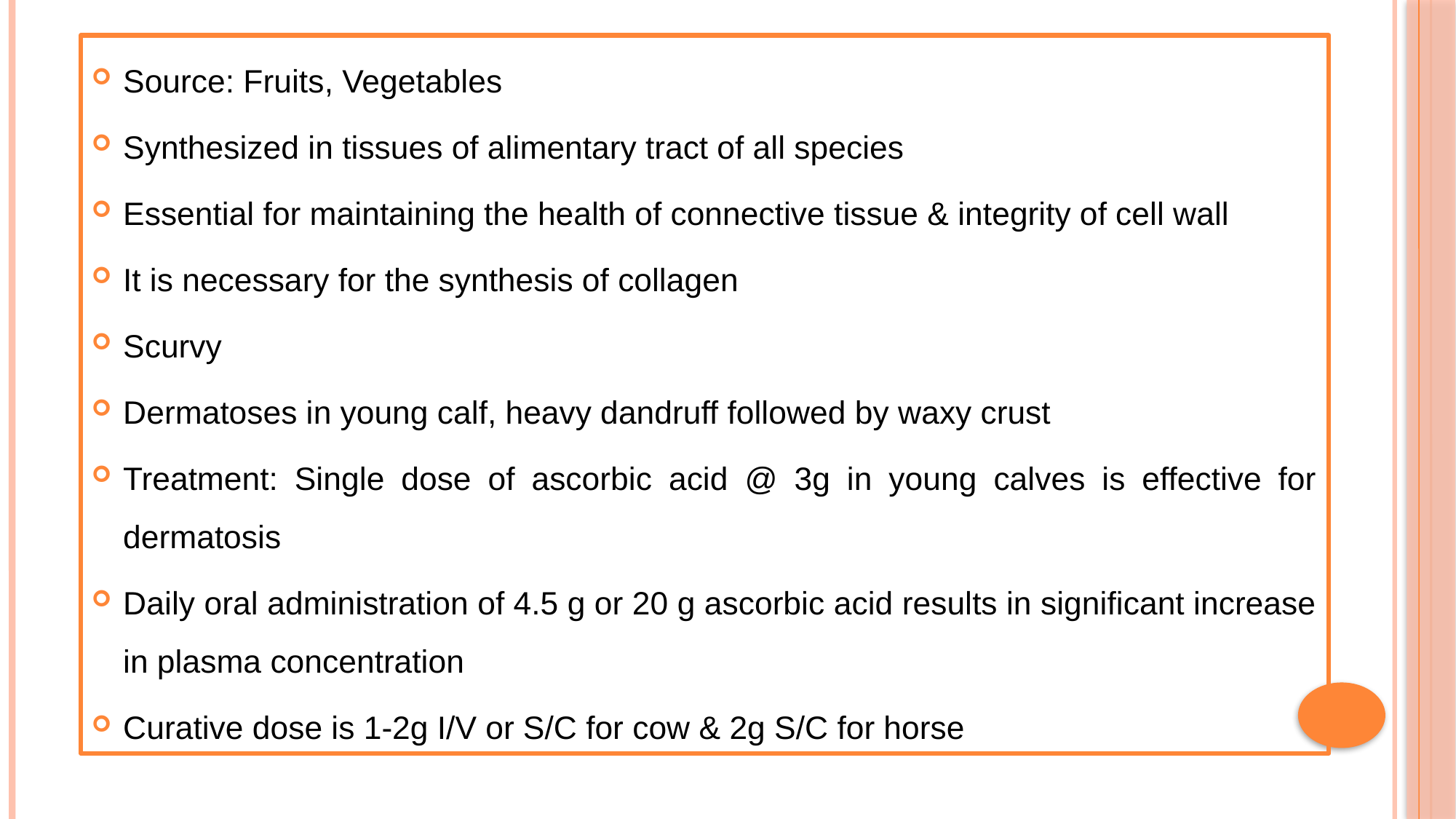

Source: Fruits, Vegetables
Synthesized in tissues of alimentary tract of all species
Essential for maintaining the health of connective tissue & integrity of cell wall
It is necessary for the synthesis of collagen
Scurvy
Dermatoses in young calf, heavy dandruff followed by waxy crust
Treatment: Single dose of ascorbic acid @ 3g in young calves is effective for dermatosis
Daily oral administration of 4.5 g or 20 g ascorbic acid results in significant increase in plasma concentration
Curative dose is 1-2g I/V or S/C for cow & 2g S/C for horse